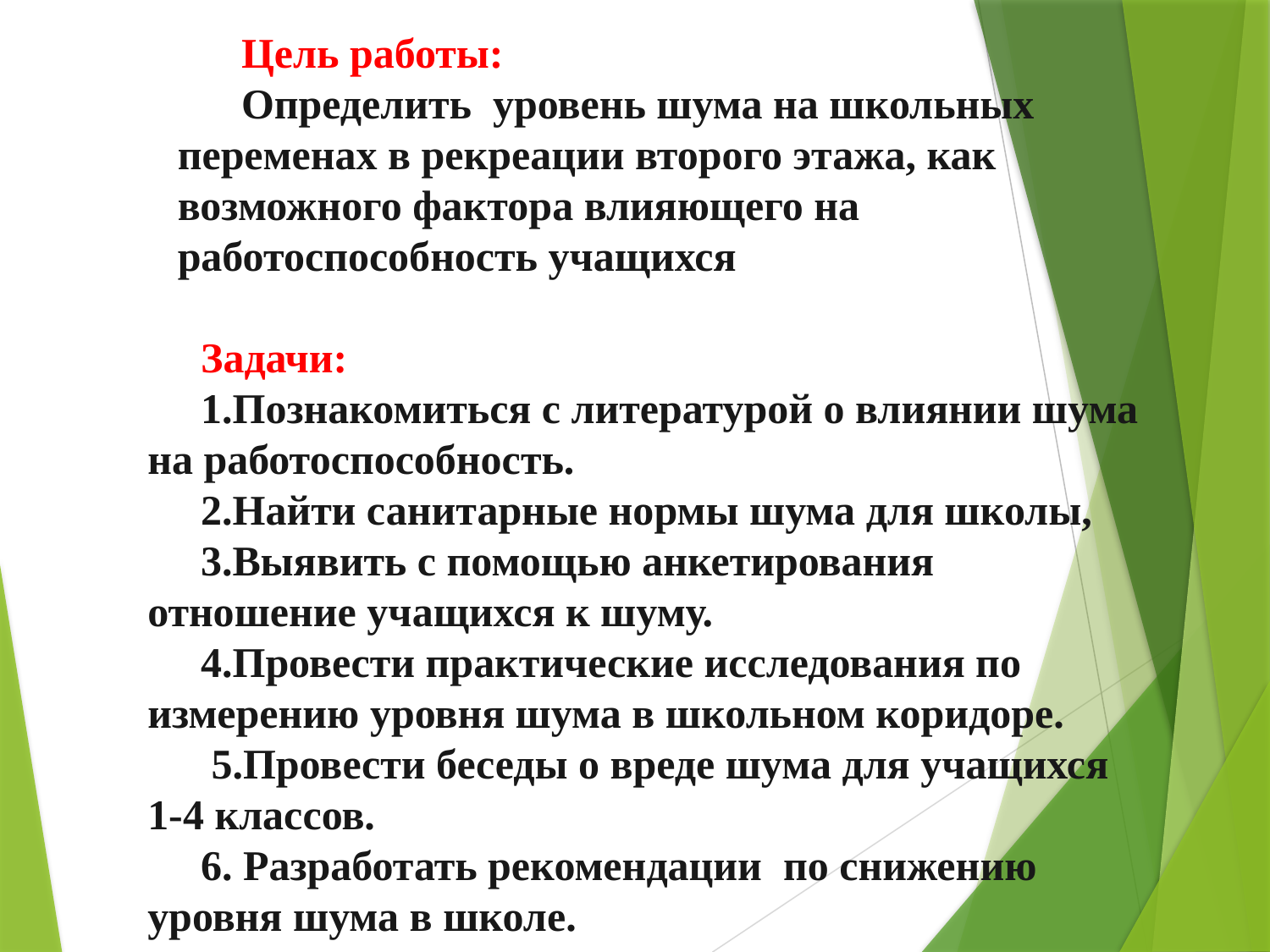

Цель работы:
Определить  уровень шума на школьных переменах в рекреации второго этажа, как возможного фактора влияющего на работоспособность учащихся

Задачи:
1.Познакомиться с литературой о влиянии шума на работоспособность.
2.Найти санитарные нормы шума для школы,
3.Выявить с помощью анкетирования    отношение учащихся к шуму.
4.Провести практические исследования по измерению уровня шума в школьном коридоре.
 5.Провести беседы о вреде шума для учащихся 1-4 классов.
6. Разработать рекомендации  по снижению  уровня шума в школе.